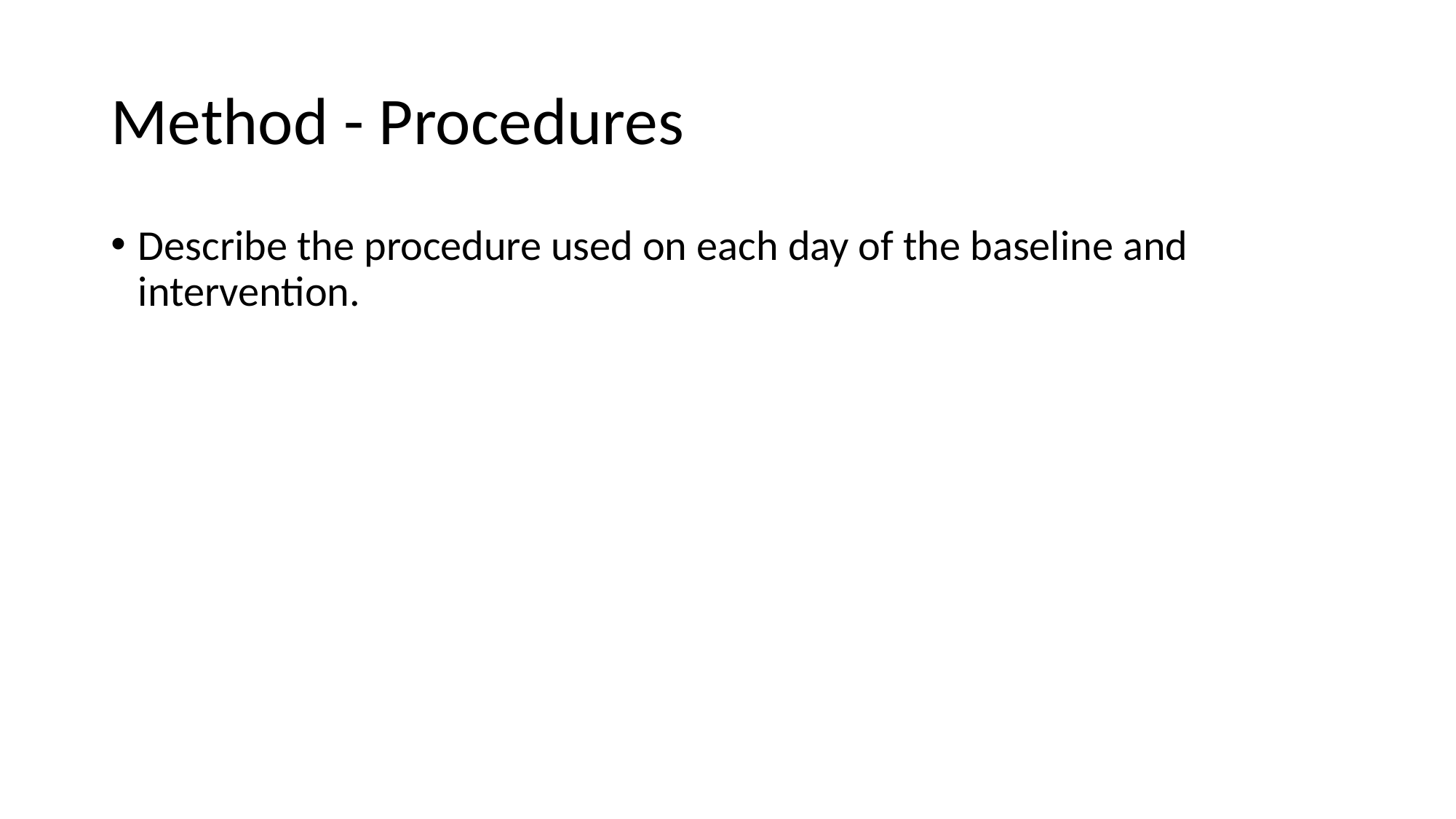

# Method - Procedures
Describe the procedure used on each day of the baseline and intervention.